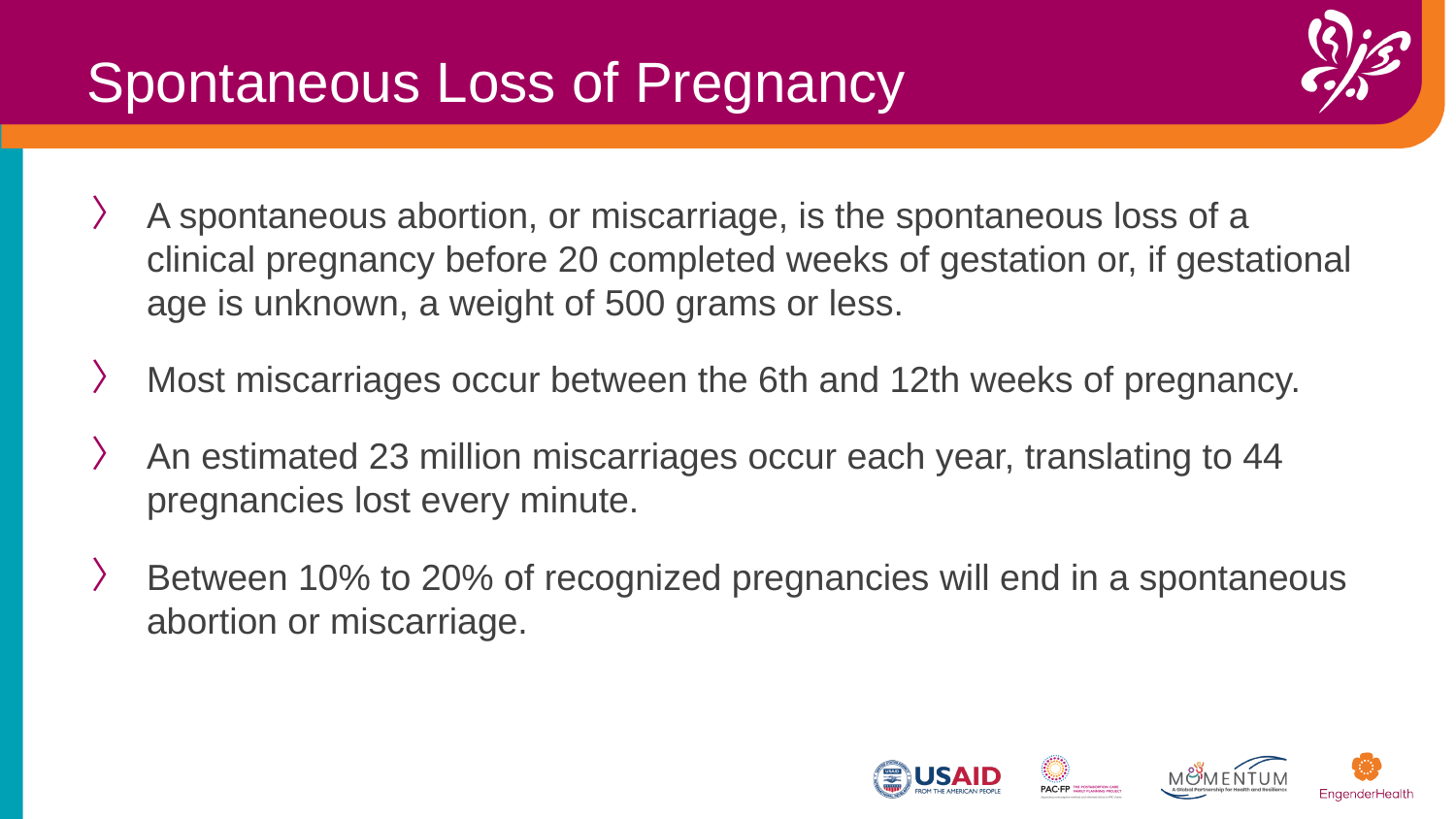

Spontaneous Loss of Pregnancy
A spontaneous abortion, or miscarriage, is the spontaneous loss of a clinical pregnancy before 20 completed weeks of gestation or, if gestational age is unknown, a weight of 500 grams or less.
Most miscarriages occur between the 6th and 12th weeks of pregnancy.​
An estimated 23 million miscarriages occur each year, translating to 44 pregnancies lost every minute.
Between 10% to 20% of recognized pregnancies will end in a spontaneous abortion or miscarriage.